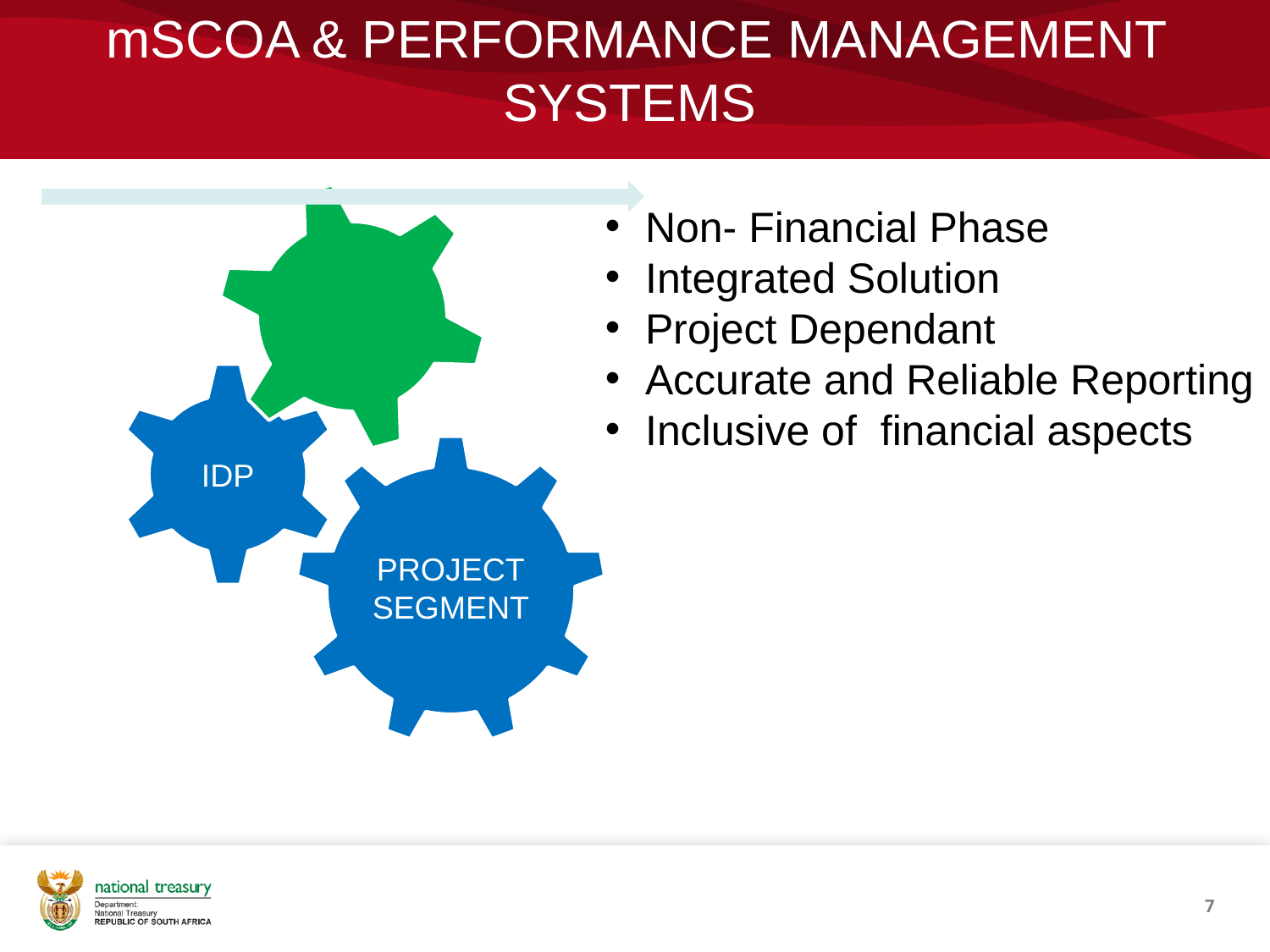

# mSCOA & PERFORMANCE MANAGEMENT SYSTEMS

PROJECT
SEGMENT
IDP
SDBIP
Non- Financial Phase
Integrated Solution
Project Dependant
Accurate and Reliable Reporting
Inclusive of  financial aspects
7